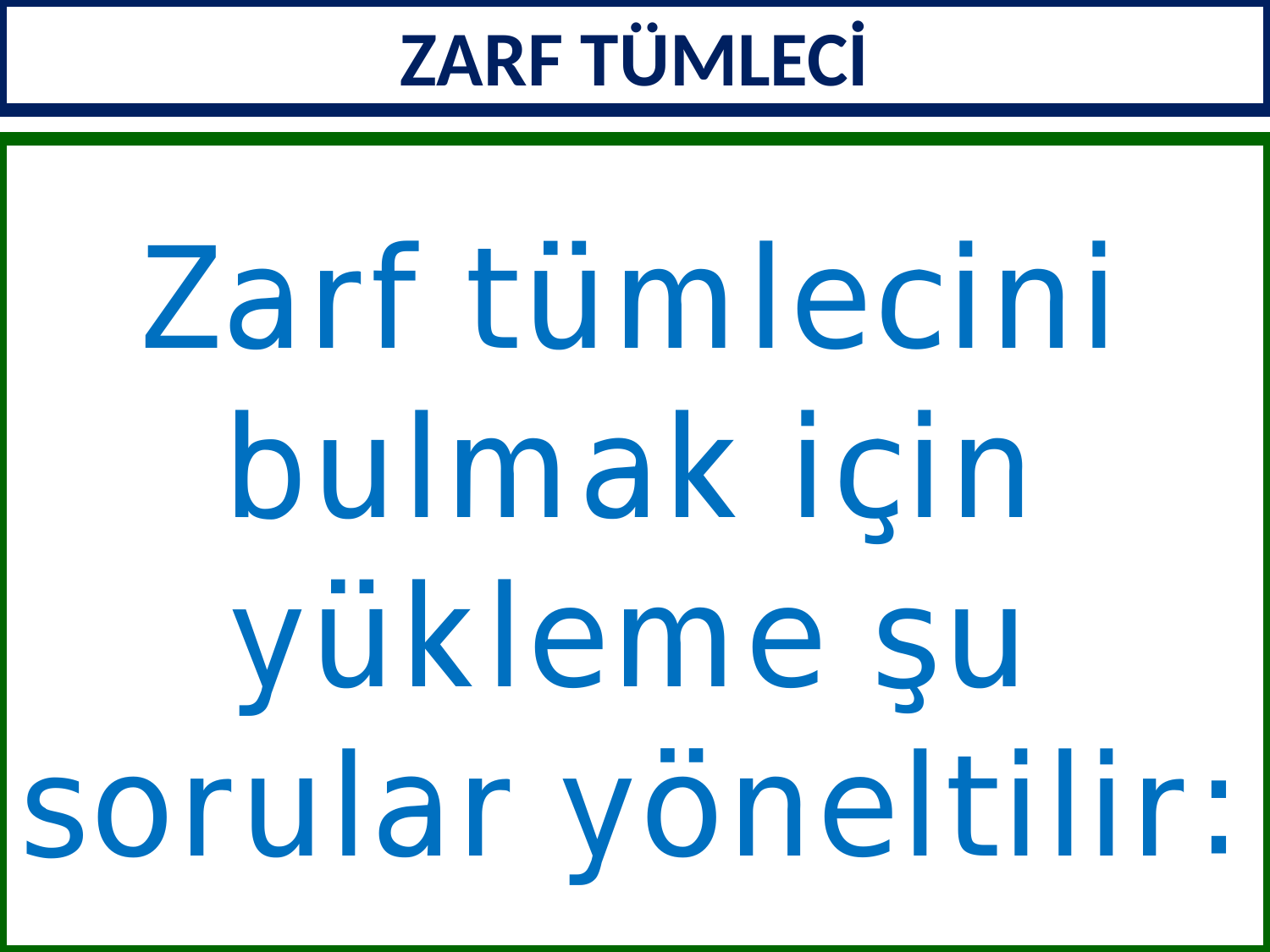

ZARF TÜMLECİ
Zarf tümlecini bulmak için yükleme şu sorular yöneltilir: